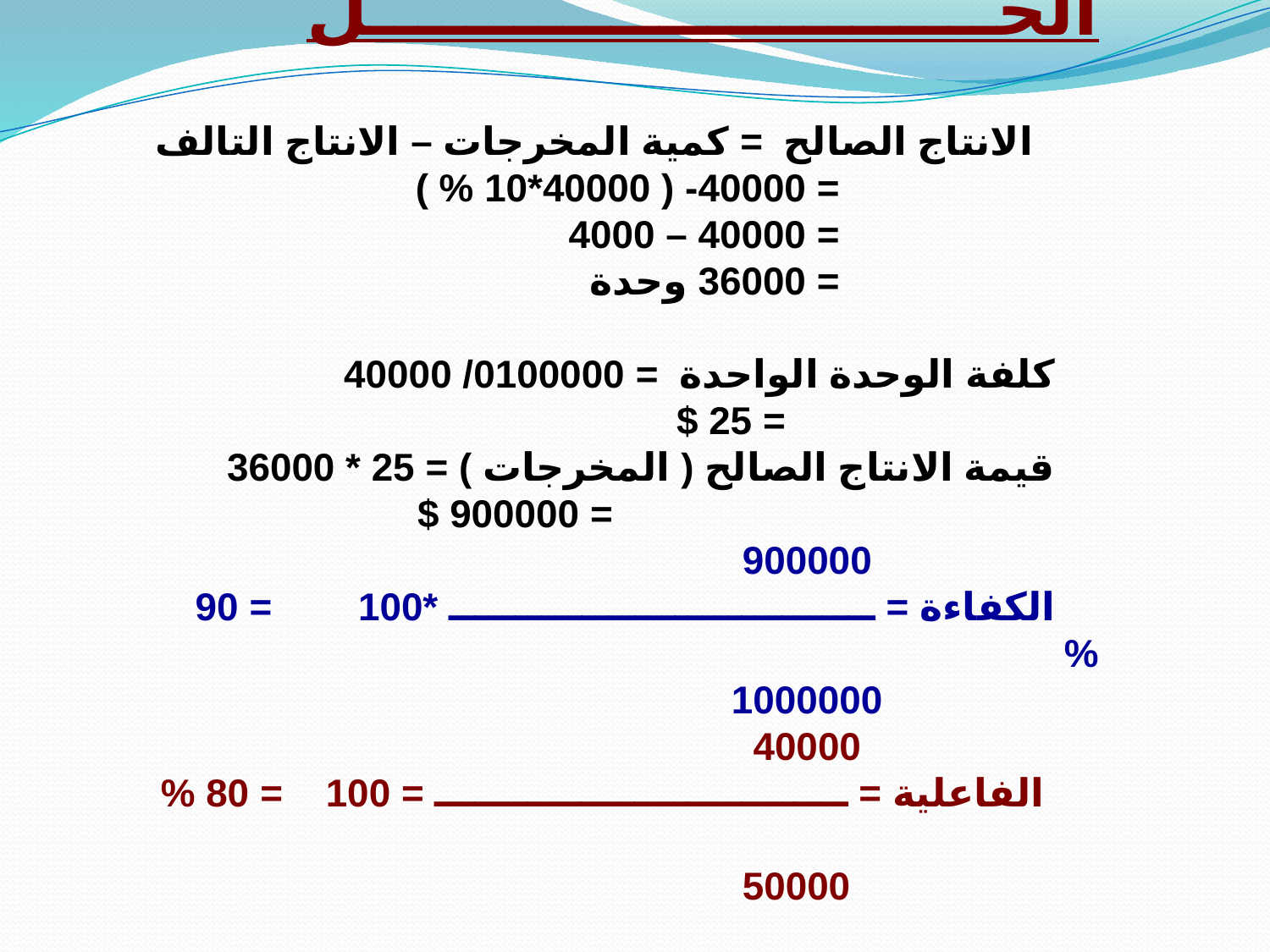

الحــــــــــــــــــــــــــل

      الانتاج الصالح  = كمية المخرجات – الانتاج التالف
                        = 40000- ( 40000*10 % )
                        = 40000 – 4000
                        = 36000 وحدة

    كلفة الوحدة الواحدة  = 0100000/ 40000
                             = 25 $
    قيمة الانتاج الصالح ( المخرجات ) = 25 * 36000
                                             = 900000 $
                     900000
    الكفاءة = ــــــــــــــــــــــــــــــــ *100        = 90 %
                    1000000
                      40000
     الفاعلية = ـــــــــــــــــــــــــــــــ = 100    = 80 %
                       50000